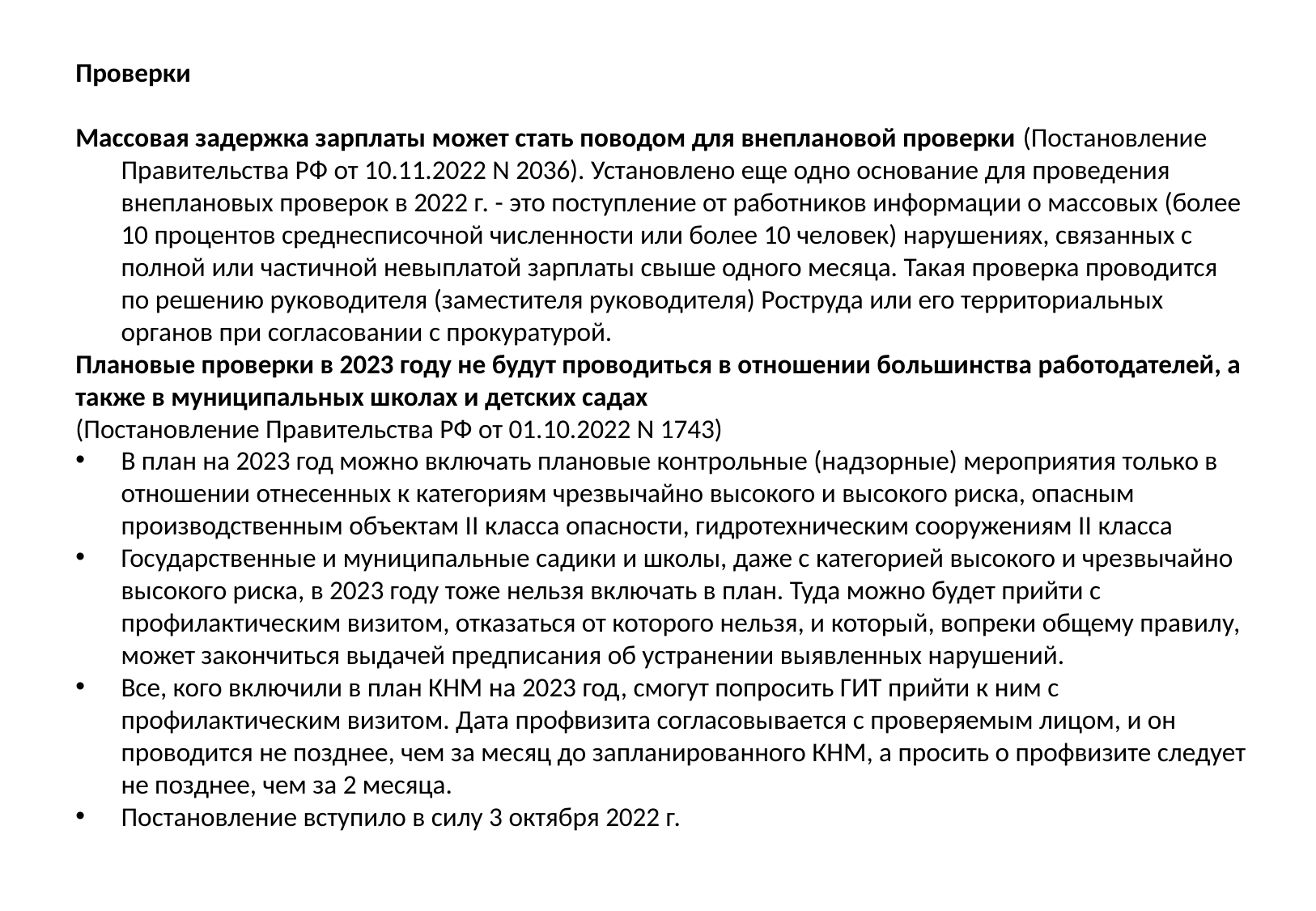

Проверки

Массовая задержка зарплаты может стать поводом для внеплановой проверки (Постановление Правительства РФ от 10.11.2022 N 2036). Установлено еще одно основание для проведения внеплановых проверок в 2022 г. - это поступление от работников информации о массовых (более 10 процентов среднесписочной численности или более 10 человек) нарушениях, связанных с полной или частичной невыплатой зарплаты свыше одного месяца. Такая проверка проводится по решению руководителя (заместителя руководителя) Роструда или его территориальных органов при согласовании с прокуратурой.
Плановые проверки в 2023 году не будут проводиться в отношении большинства работодателей, а также в муниципальных школах и детских садах
(Постановление Правительства РФ от 01.10.2022 N 1743)
В план на 2023 год можно включать плановые контрольные (надзорные) мероприятия только в отношении отнесенных к категориям чрезвычайно высокого и высокого риска, опасным производственным объектам II класса опасности, гидротехническим сооружениям II класса
Государственные и муниципальные садики и школы, даже с категорией высокого и чрезвычайно высокого риска, в 2023 году тоже нельзя включать в план. Туда можно будет прийти с профилактическим визитом, отказаться от которого нельзя, и который, вопреки общему правилу, может закончиться выдачей предписания об устранении выявленных нарушений.
Все, кого включили в план КНМ на 2023 год, смогут попросить ГИТ прийти к ним с профилактическим визитом. Дата профвизита согласовывается с проверяемым лицом, и он проводится не позднее, чем за месяц до запланированного КНМ, а просить о профвизите следует не позднее, чем за 2 месяца.
Постановление вступило в силу 3 октября 2022 г.